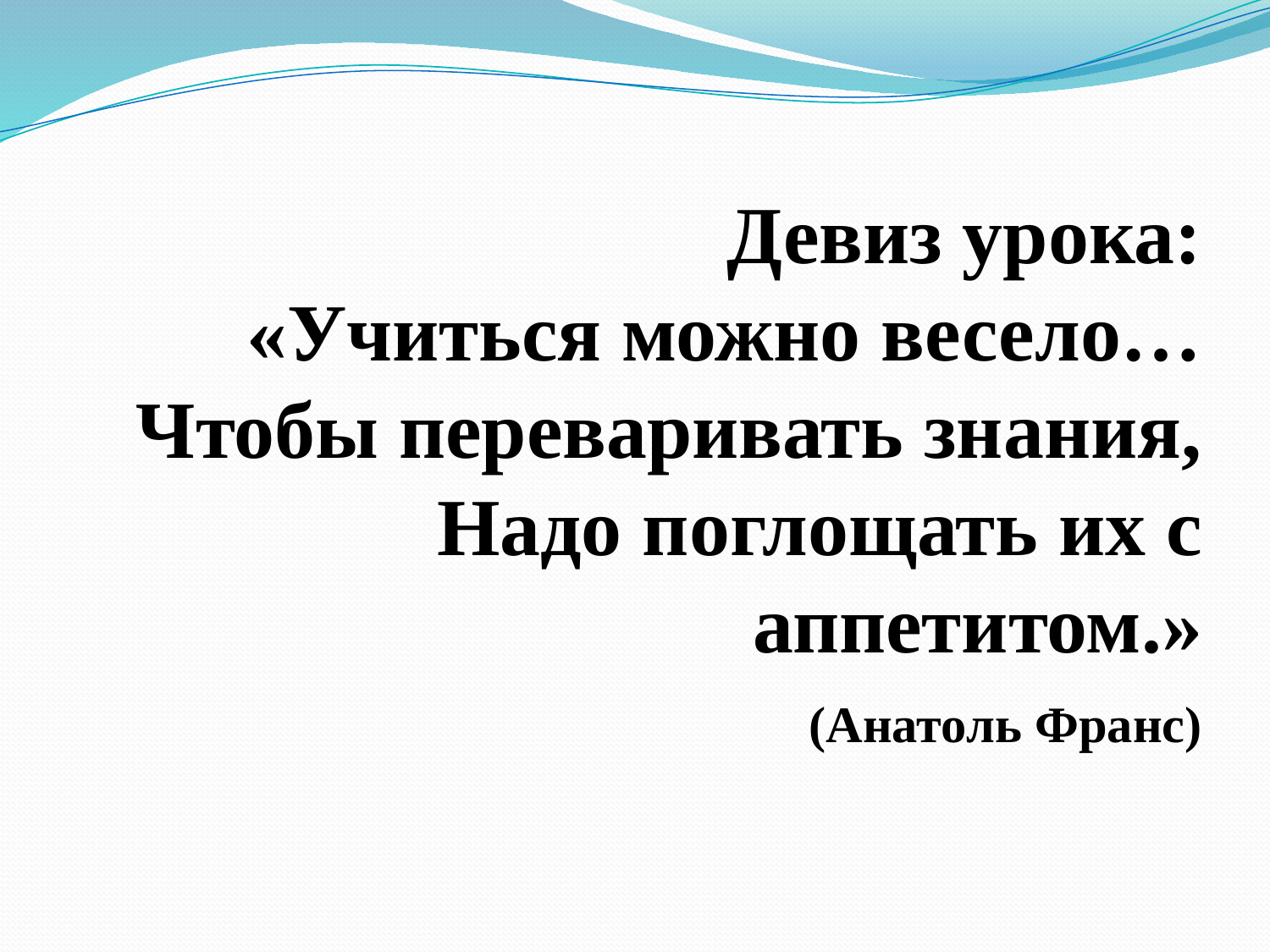

Девиз урока:
«Учиться можно весело…
Чтобы переваривать знания,
Надо поглощать их с аппетитом.»
                           (Анатоль Франс)